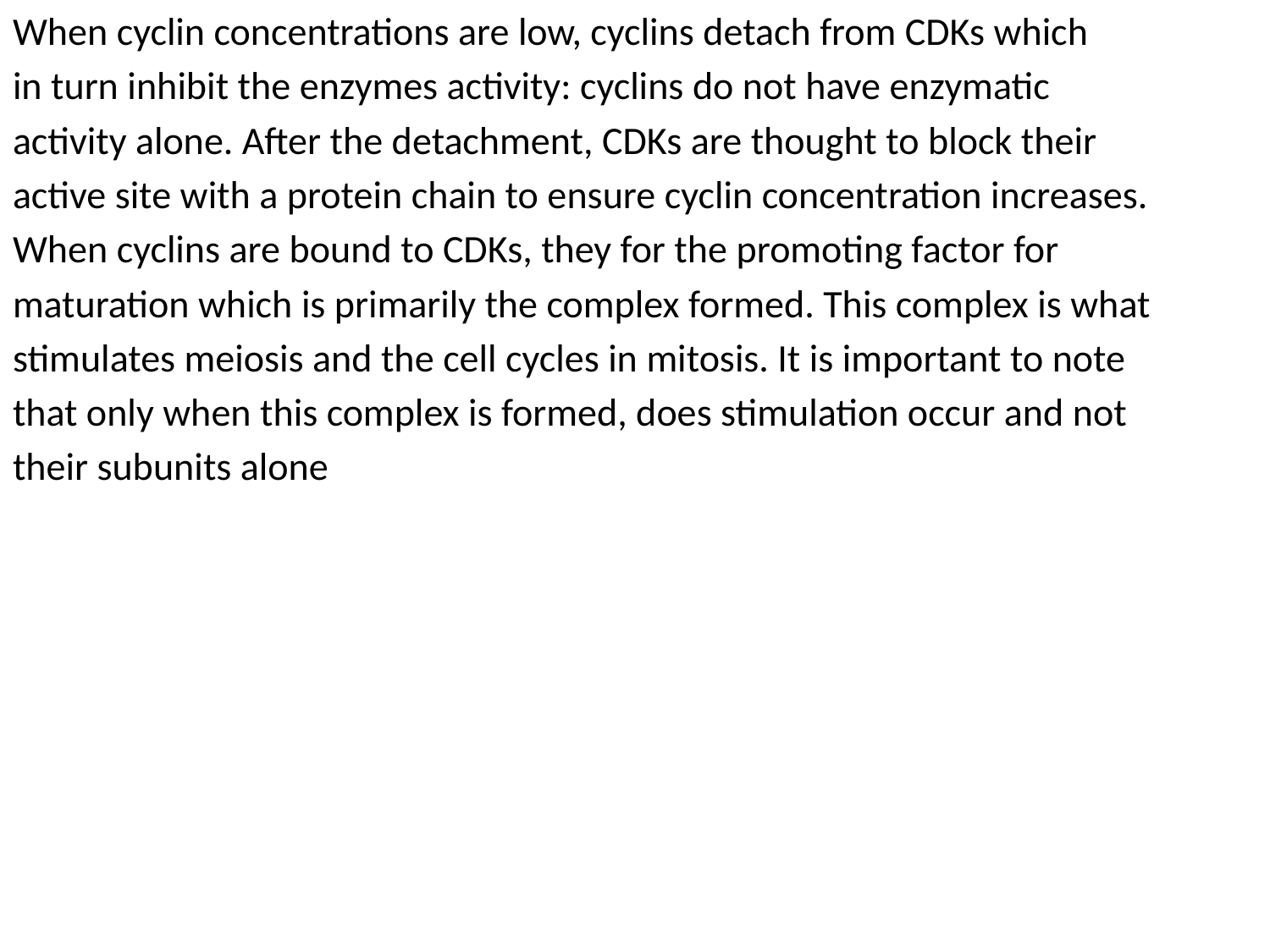

When cyclin concentrations are low, cyclins detach from CDKs which
in turn inhibit the enzymes activity: cyclins do not have enzymatic
activity alone. After the detachment, CDKs are thought to block their
active site with a protein chain to ensure cyclin concentration increases.
When cyclins are bound to CDKs, they for the promoting factor for
maturation which is primarily the complex formed. This complex is what
stimulates meiosis and the cell cycles in mitosis. It is important to note
that only when this complex is formed, does stimulation occur and not
their subunits alone